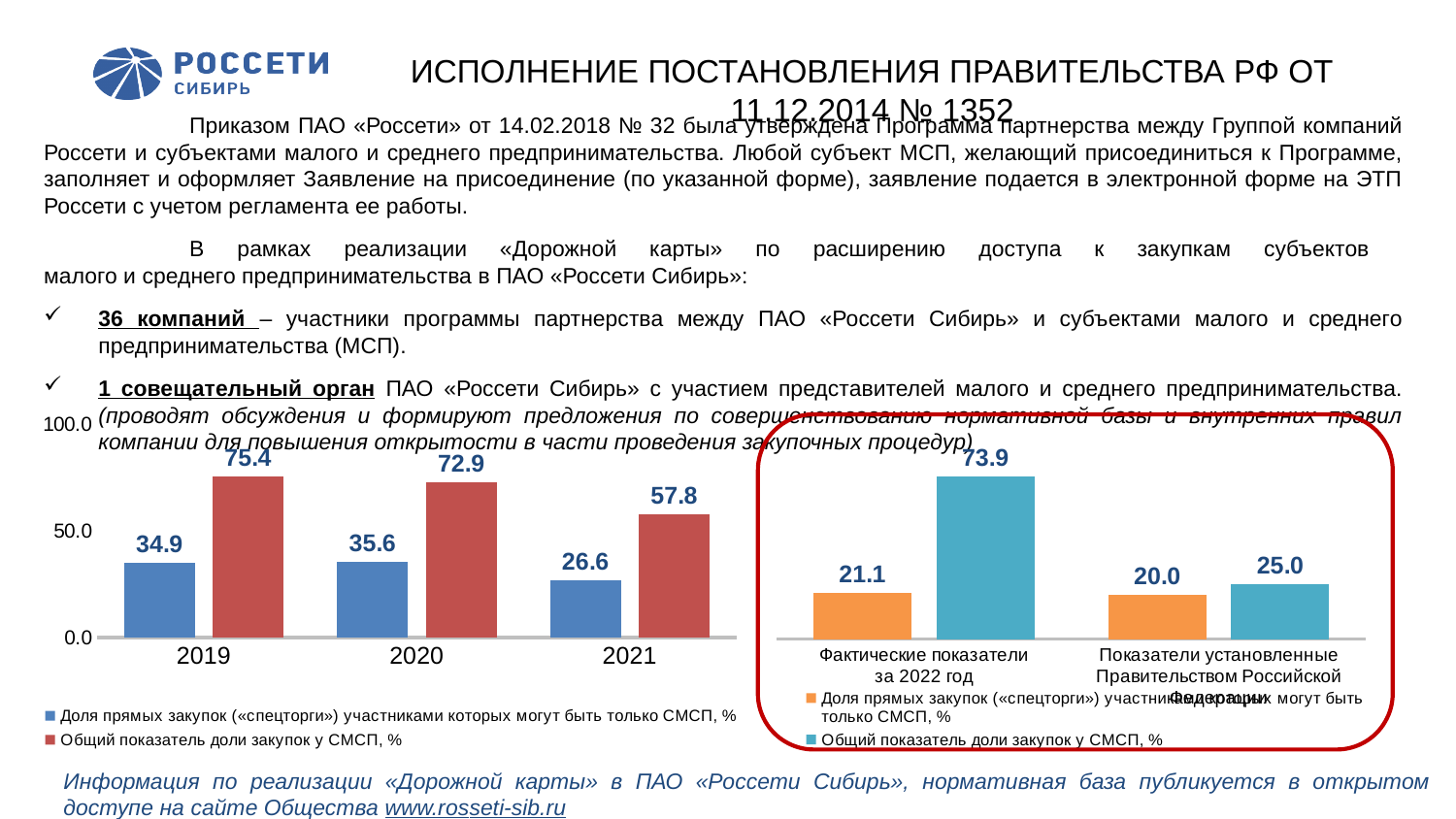

2
ИСПОЛНЕНИЕ ПОСТАНОВЛЕНИЯ ПРАВИТЕЛЬСТВА РФ ОТ 11.12.2014 № 1352
	Приказом ПАО «Россети» от 14.02.2018 № 32 была утверждена Программа партнерства между Группой компаний Россети и субъектами малого и среднего предпринимательства. Любой субъект МСП, желающий присоединиться к Программе, заполняет и оформляет Заявление на присоединение (по указанной форме), заявление подается в электронной форме на ЭТП Россети с учетом регламента ее работы.
	В рамках реализации «Дорожной карты» по расширению доступа к закупкам субъектов
малого и среднего предпринимательства в ПАО «Россети Сибирь»:
36 компаний – участники программы партнерства между ПАО «Россети Сибирь» и субъектами малого и среднего предпринимательства (МСП).
1 совещательный орган ПАО «Россети Сибирь» с участием представителей малого и среднего предпринимательства. (проводят обсуждения и формируют предложения по совершенствованию нормативной базы и внутренних правил компании для повышения открытости в части проведения закупочных процедур)

### Chart

| Category | Доля прямых закупок («спецторги») участниками которых могут быть только СМСП, % | Общий показатель доли закупок у СМСП, % |
|---|---|---|
| 2019 | 34.94 | 75.43 |
| 2020 | 35.57 | 72.94 |
| 2021 | 26.6 | 57.8 |

### Chart

| Category | Доля прямых закупок («спецторги») участниками которых могут быть только СМСП, % | Общий показатель доли закупок у СМСП, % |
|---|---|---|
| Фактические показатели
за 2022 год | 21.1 | 73.9 |
| Показатели установленные Правительством Российской Федерации | 20.0 | 25.0 |
Информация по реализации «Дорожной карты» в ПАО «Россети Сибирь», нормативная база публикуется в открытом доступе на сайте Общества www.rosseti-sib.ru